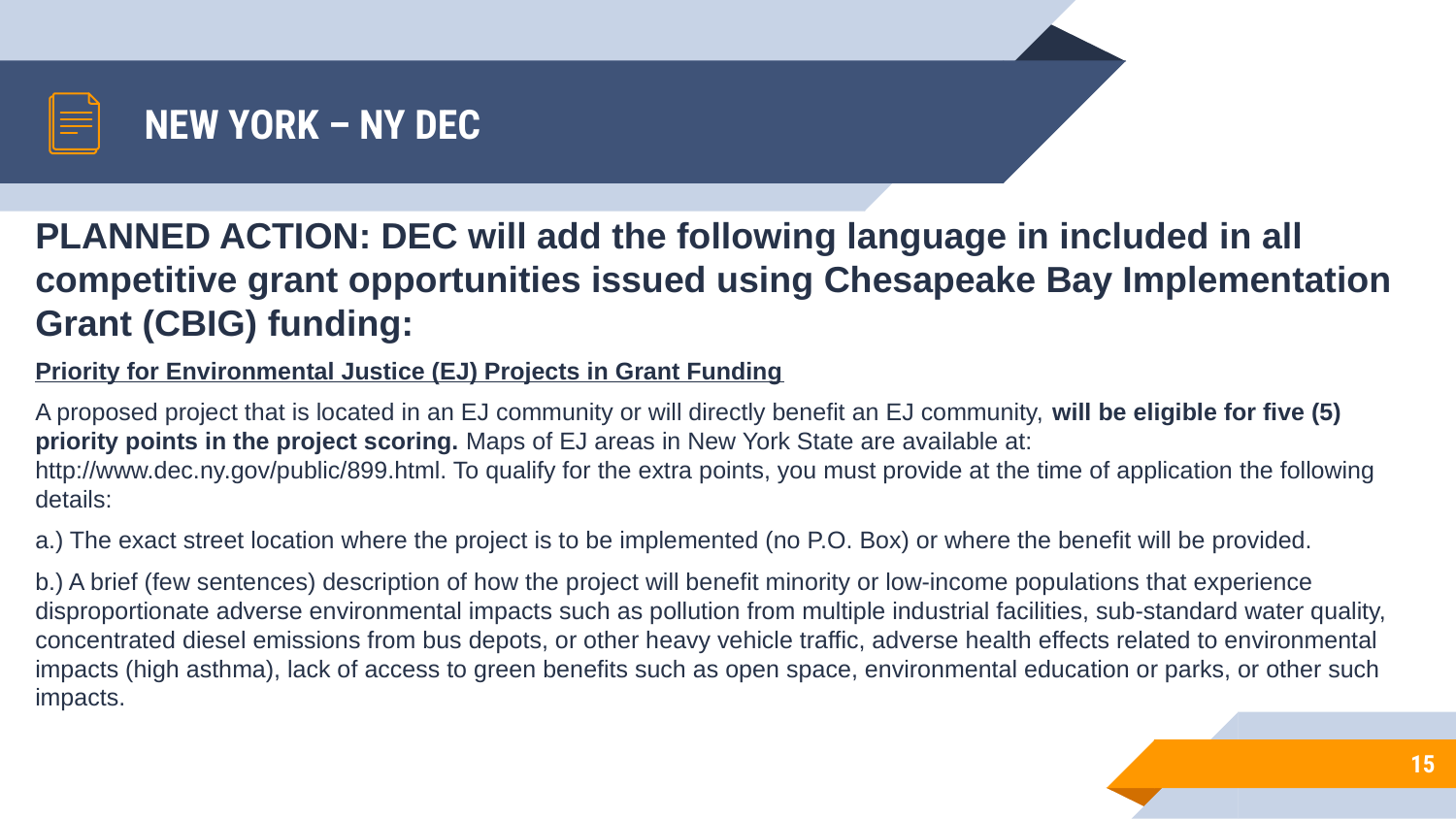

# NEW YORK – NY DEC

PLANNED ACTION: DEC will add the following language in included in all competitive grant opportunities issued using Chesapeake Bay Implementation Grant (CBIG) funding:
Priority for Environmental Justice (EJ) Projects in Grant Funding
A proposed project that is located in an EJ community or will directly benefit an EJ community, will be eligible for five (5) priority points in the project scoring. Maps of EJ areas in New York State are available at: http://www.dec.ny.gov/public/899.html. To qualify for the extra points, you must provide at the time of application the following details:
a.) The exact street location where the project is to be implemented (no P.O. Box) or where the benefit will be provided.
b.) A brief (few sentences) description of how the project will benefit minority or low-income populations that experience disproportionate adverse environmental impacts such as pollution from multiple industrial facilities, sub-standard water quality, concentrated diesel emissions from bus depots, or other heavy vehicle traffic, adverse health effects related to environmental impacts (high asthma), lack of access to green benefits such as open space, environmental education or parks, or other such impacts.
15